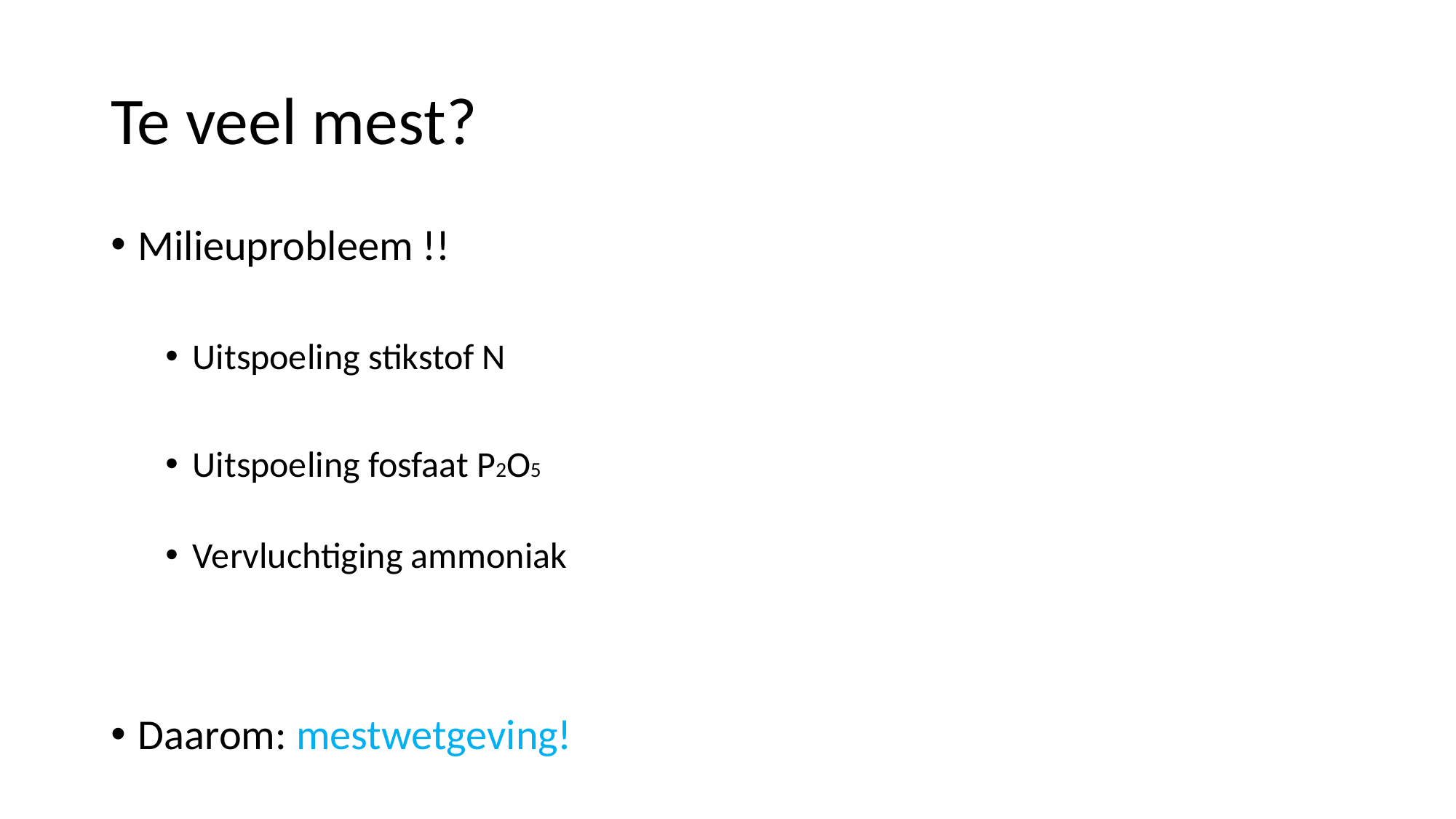

# Te veel mest?
Milieuprobleem !!

Uitspoeling stikstof N

Uitspoeling fosfaat P2O5

Vervluchtiging ammoniak

Daarom: mestwetgeving!